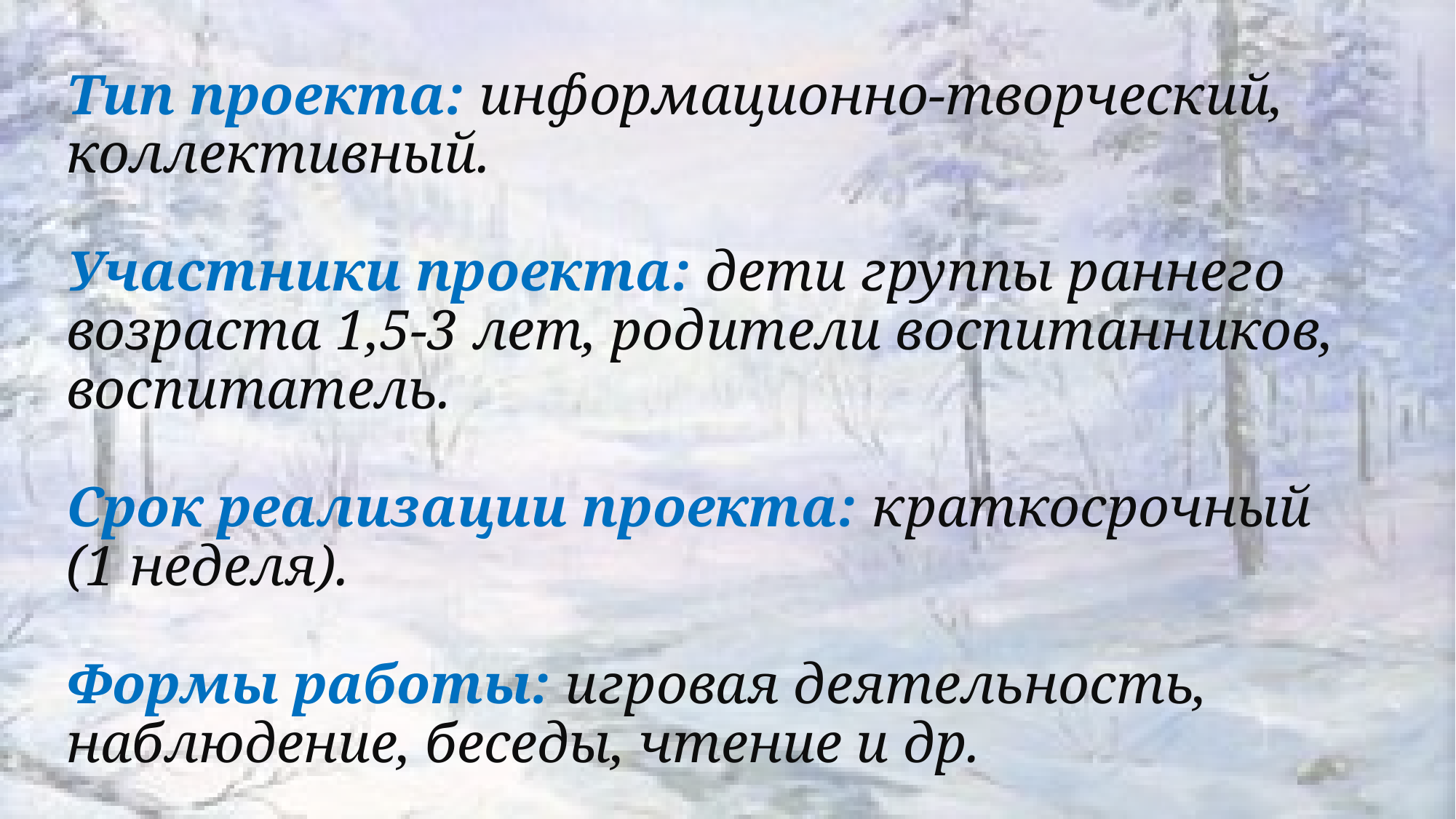

# Тип проекта: информационно-творческий, коллективный. Участники проекта: дети группы раннего возраста 1,5-3 лет, родители воспитанников, воспитатель. Срок реализации проекта: краткосрочный (1 неделя). Формы работы: игровая деятельность, наблюдение, беседы, чтение и др.